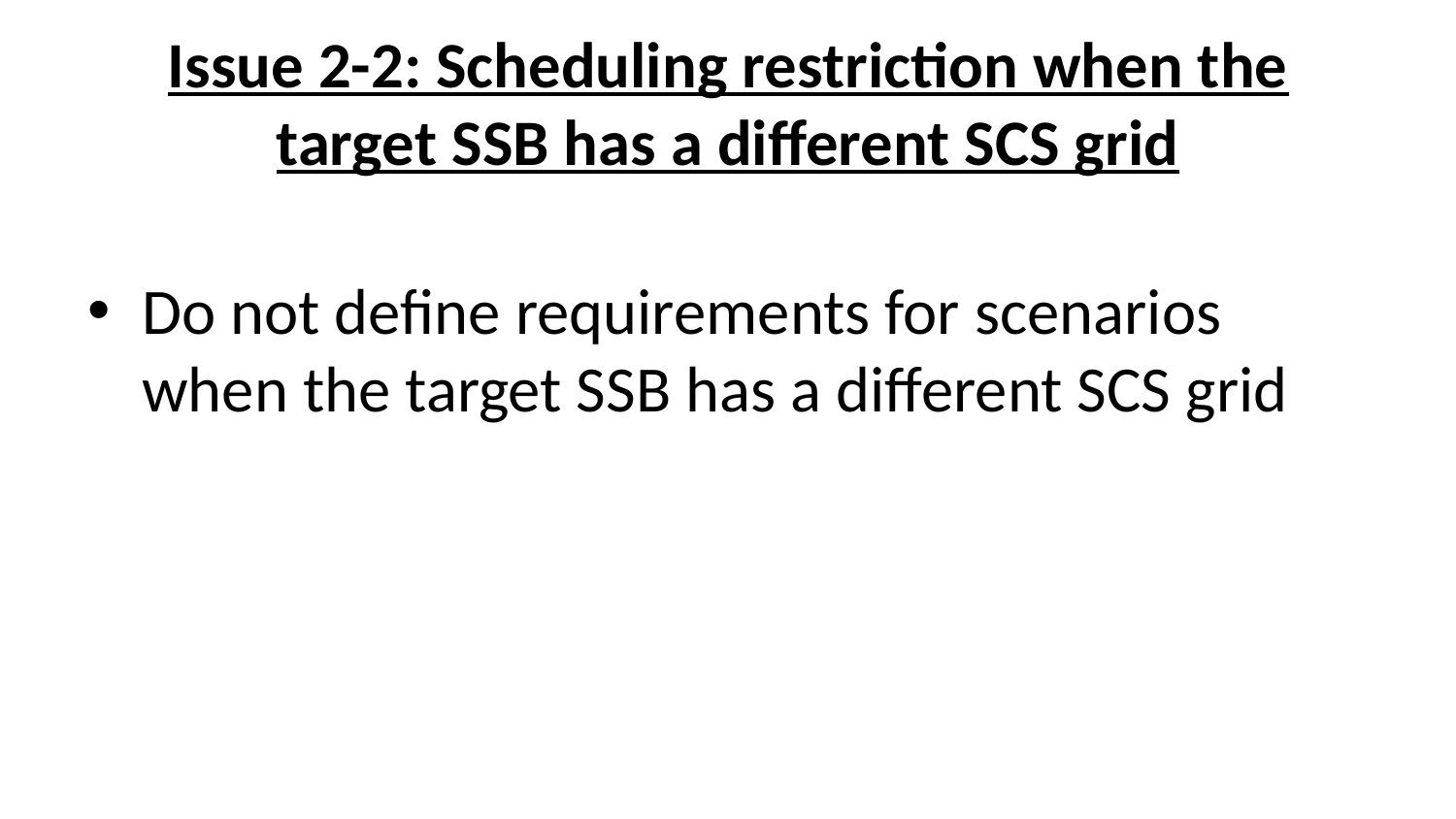

# Issue 2-2: Scheduling restriction when the target SSB has a different SCS grid

Do not define requirements for scenarios when the target SSB has a different SCS grid